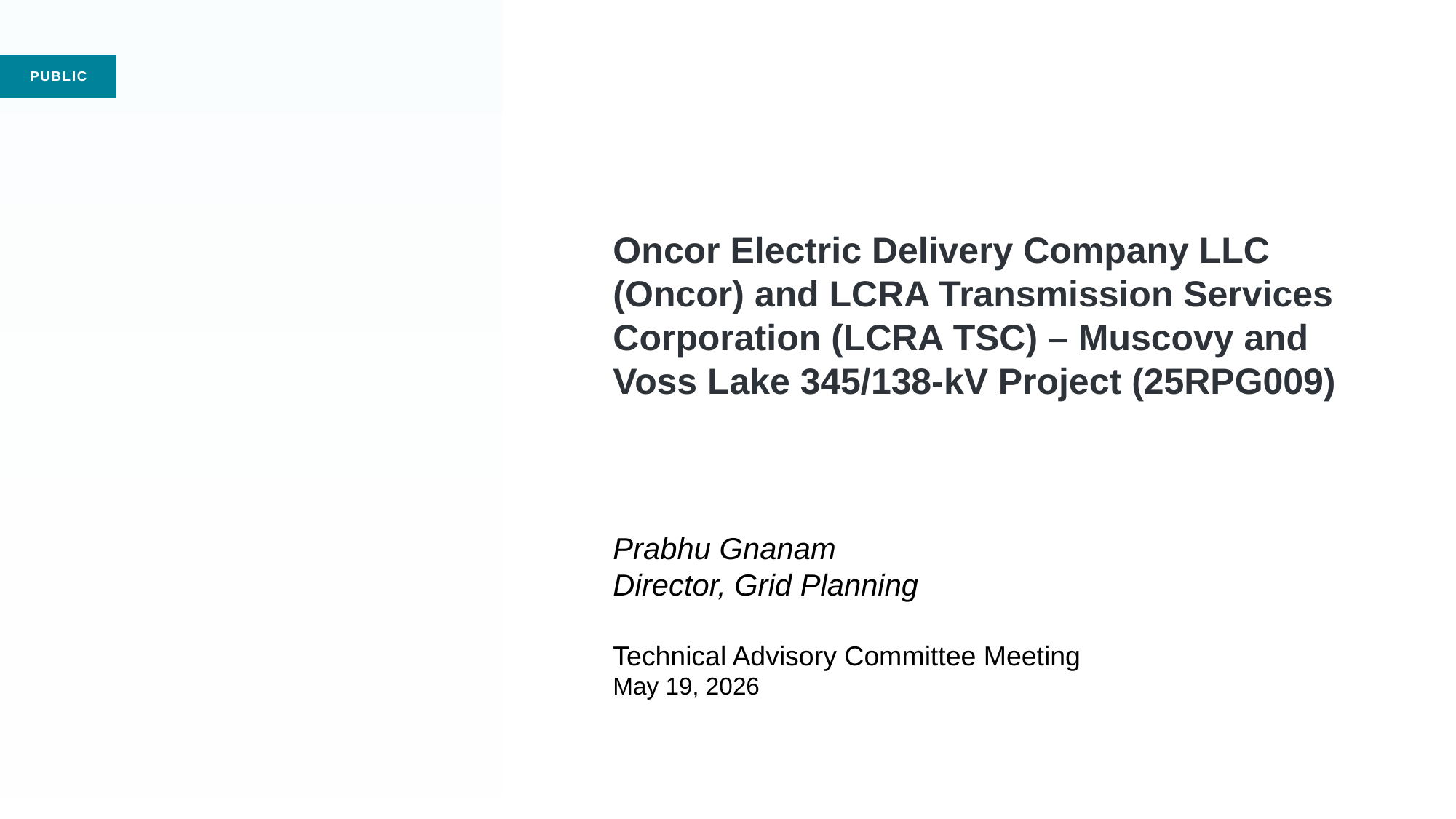

# Oncor Electric Delivery Company LLC (Oncor) and LCRA Transmission Services Corporation (LCRA TSC) – Muscovy and Voss Lake 345/138-kV Project (25RPG009) Prabhu Gnanam Director, Grid Planning Technical Advisory Committee Meeting May 19, 2026